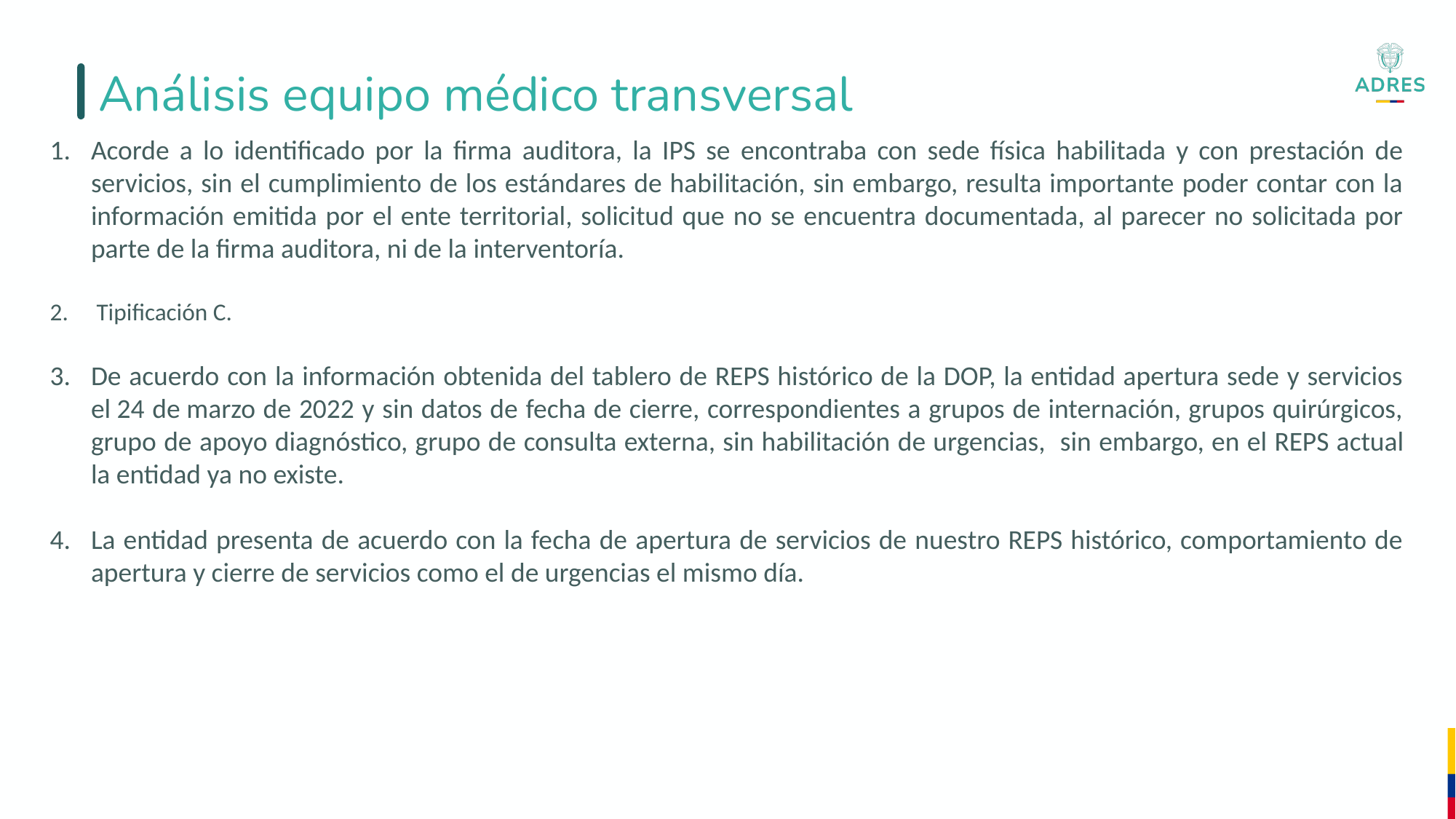

# Análisis equipo médico transversal
Acorde a lo identificado por la firma auditora, la IPS se encontraba con sede física habilitada y con prestación de servicios, sin el cumplimiento de los estándares de habilitación, sin embargo, resulta importante poder contar con la información emitida por el ente territorial, solicitud que no se encuentra documentada, al parecer no solicitada por parte de la firma auditora, ni de la interventoría.

 Tipificación C.

De acuerdo con la información obtenida del tablero de REPS histórico de la DOP, la entidad apertura sede y servicios el 24 de marzo de 2022 y sin datos de fecha de cierre, correspondientes a grupos de internación, grupos quirúrgicos, grupo de apoyo diagnóstico, grupo de consulta externa, sin habilitación de urgencias,  sin embargo, en el REPS actual la entidad ya no existe.

La entidad presenta de acuerdo con la fecha de apertura de servicios de nuestro REPS histórico, comportamiento de apertura y cierre de servicios como el de urgencias el mismo día.